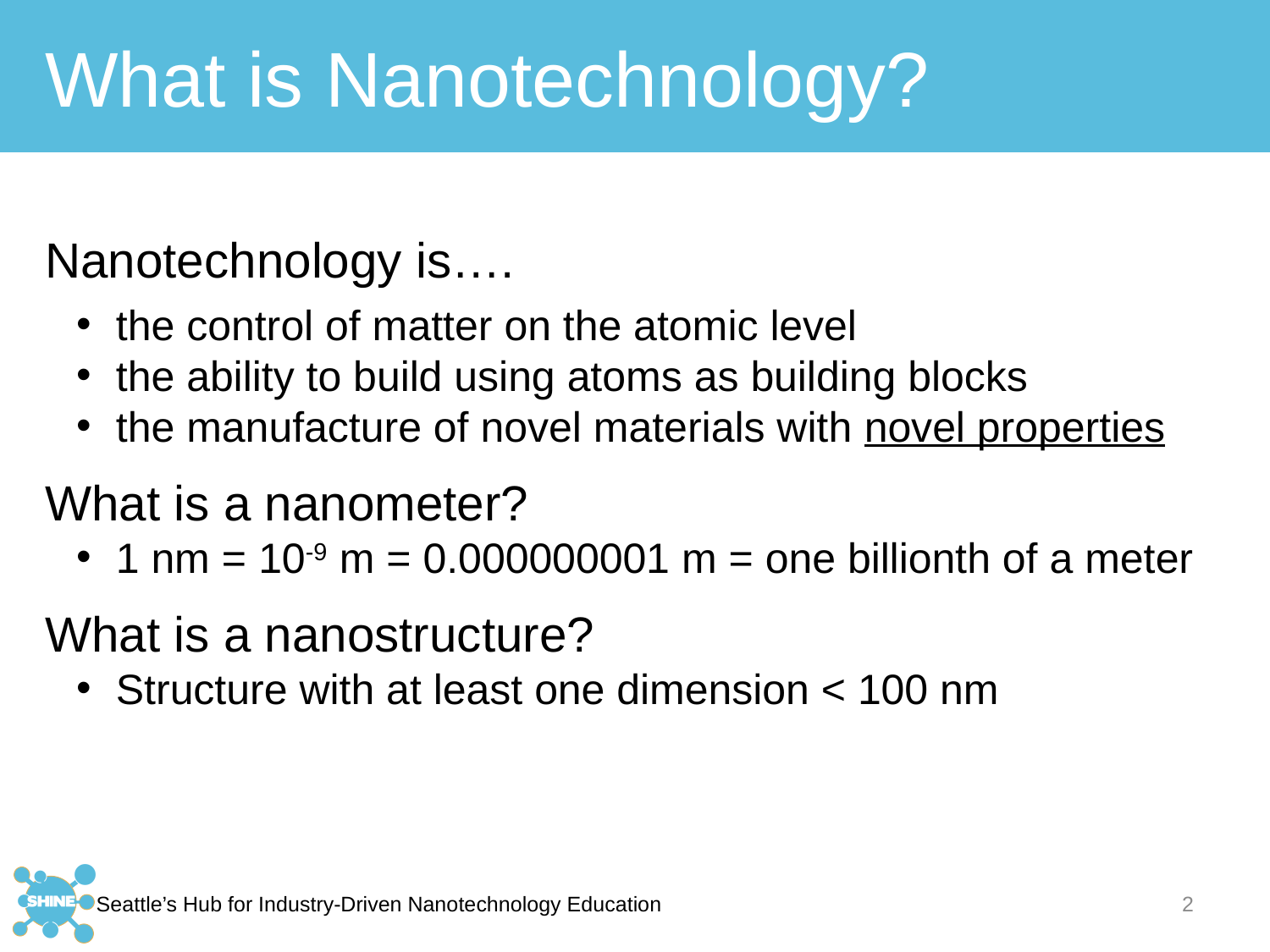

# What is Nanotechnology?
Nanotechnology is….
the control of matter on the atomic level
the ability to build using atoms as building blocks
the manufacture of novel materials with novel properties
What is a nanometer?
1 nm = 10-9 m = 0.000000001 m = one billionth of a meter
What is a nanostructure?
Structure with at least one dimension < 100 nm
2